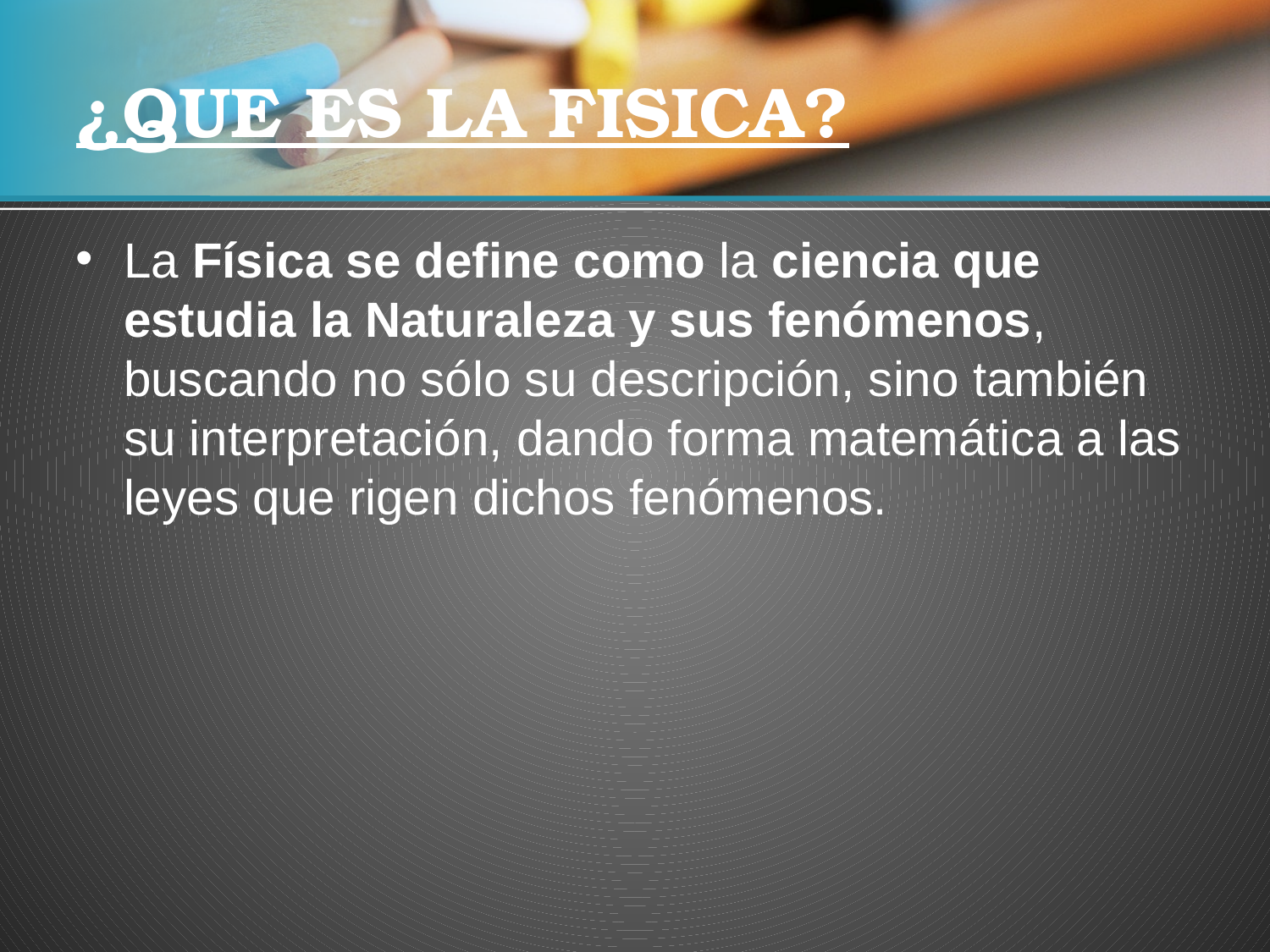

# ¿QUE ES LA FISICA?
La Física se define como la ciencia que estudia la Naturaleza y sus fenómenos, buscando no sólo su descripción, sino también su interpretación, dando forma matemática a las leyes que rigen dichos fenómenos.